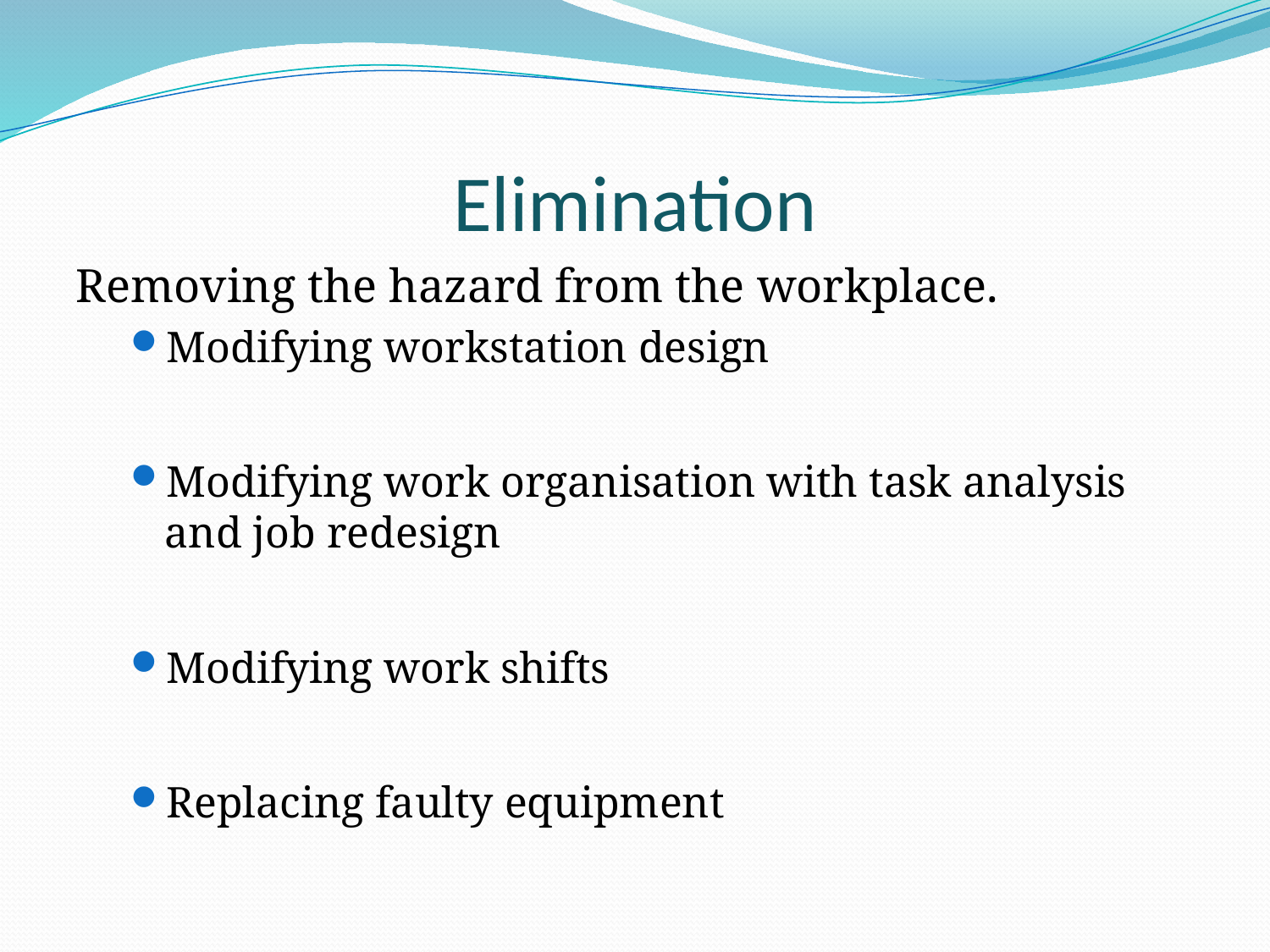

Elimination
Removing the hazard from the workplace.
Modifying workstation design

Modifying work organisation with task analysis and job redesign

Modifying work shifts

Replacing faulty equipment